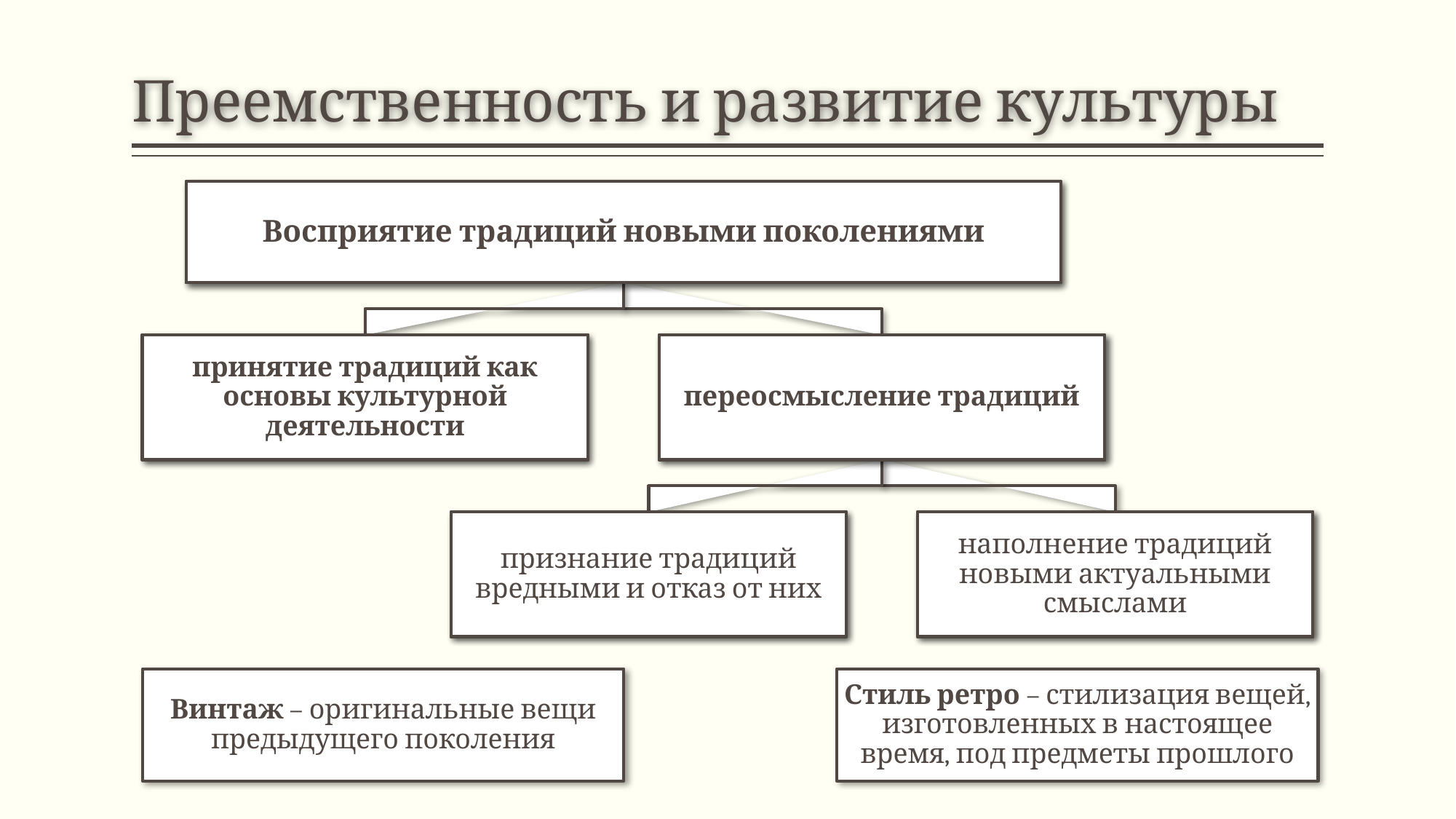

# Преемственность и развитие культуры

Восприятие традиций новыми поколениями

принятие традиций как основы культурной деятельности

переосмысление традиций

признание традиций вредными и отказ от них

наполнение традиций новыми актуальными смыслами
Винтаж – оригинальные вещи предыдущего поколения
Стиль ретро – стилизация вещей, изготовленных в настоящее время, под предметы прошлого